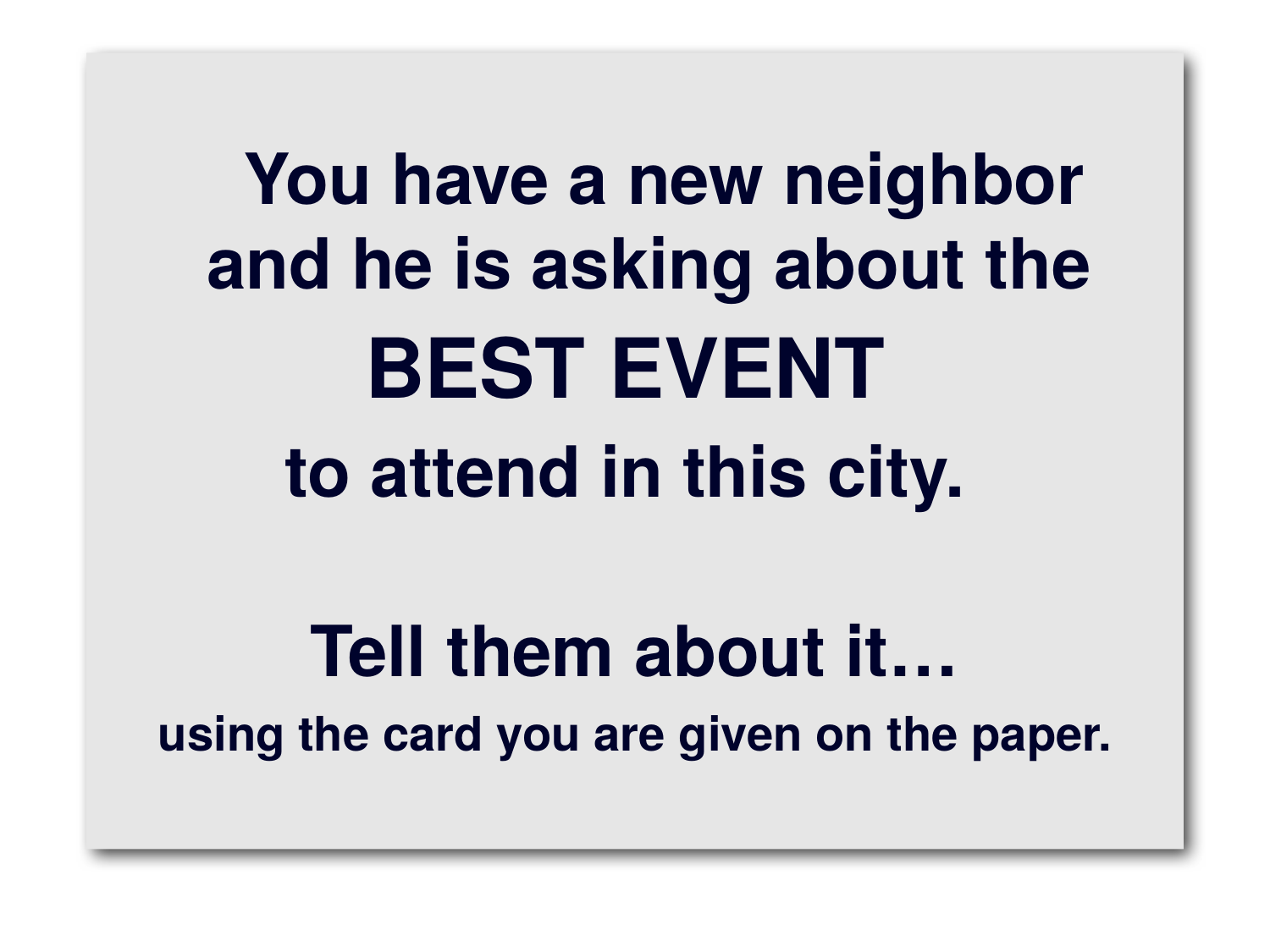

You have a new neighbor and he is asking about the
BEST EVENT
to attend in this city.

Tell them about it…
using the card you are given on the paper.